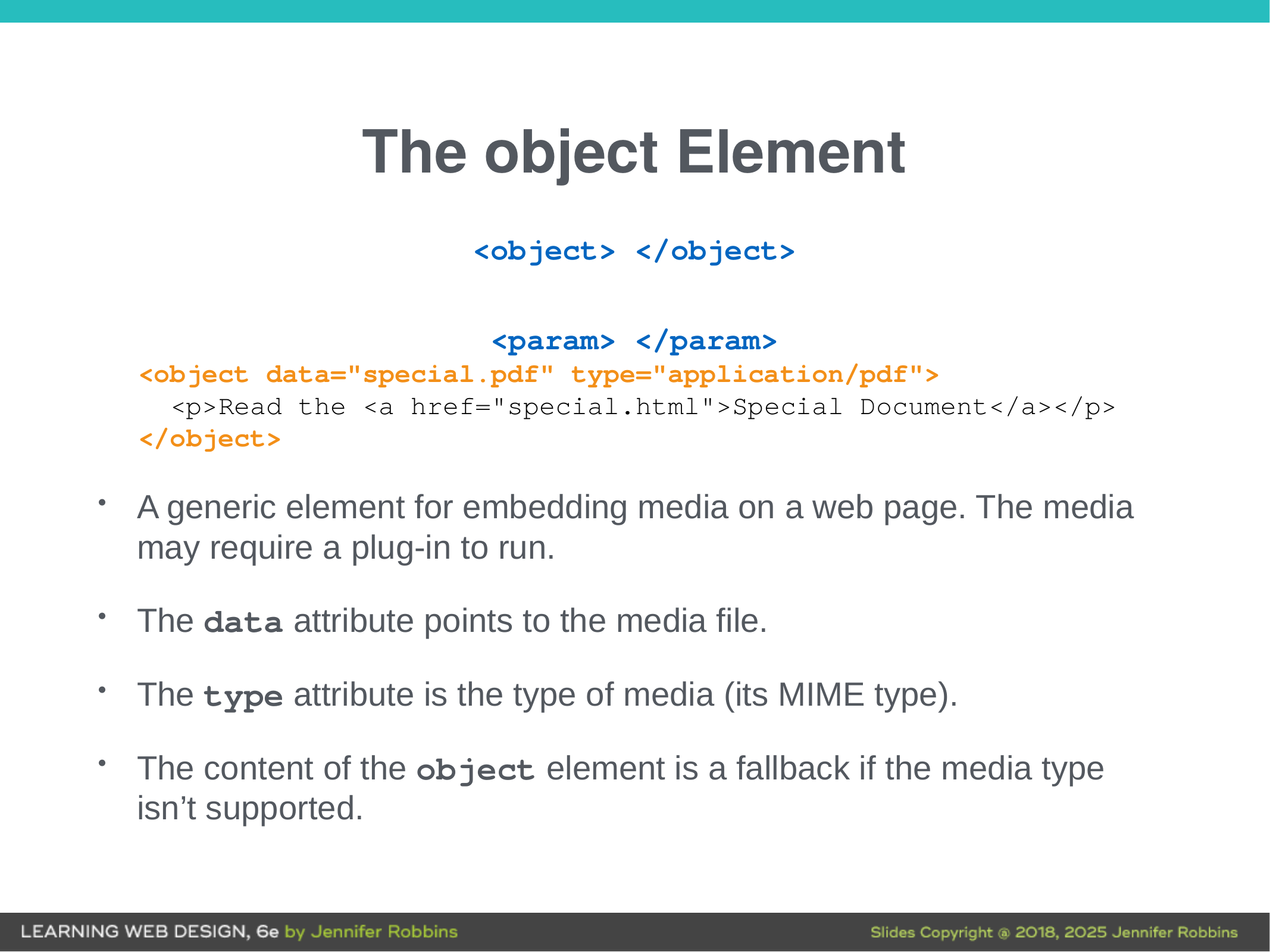

# The object Element
<object> </object>
<param> </param>
<object data="special.pdf" type="application/pdf">
  <p>Read the <a href="special.html">Special Document</a></p>
</object>
A generic element for embedding media on a web page. The media may require a plug-in to run.
The data attribute points to the media file.
The type attribute is the type of media (its MIME type).
The content of the object element is a fallback if the media type isn’t supported.